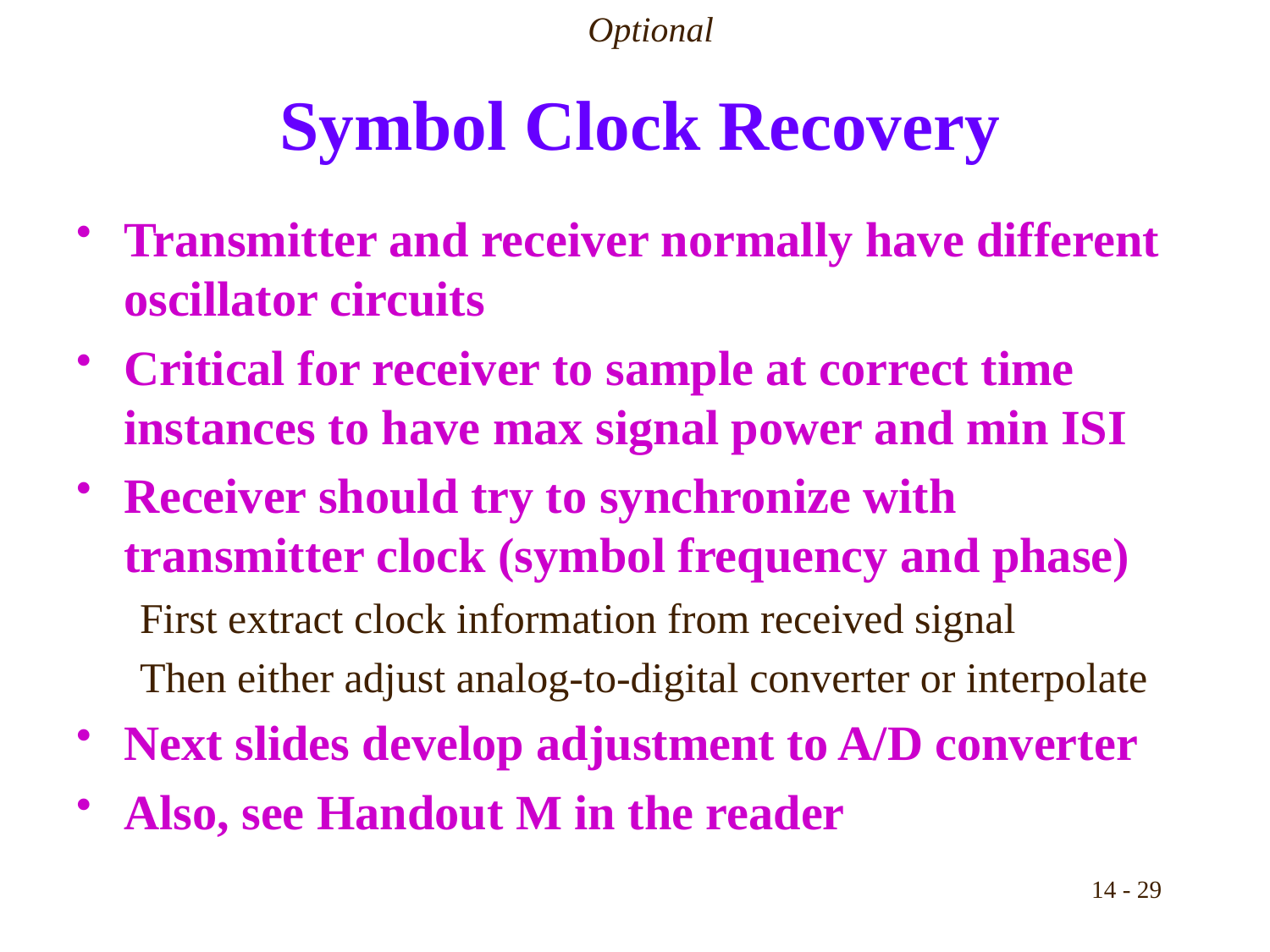

Optional
# Symbol Clock Recovery
Transmitter and receiver normally have different oscillator circuits
Critical for receiver to sample at correct time instances to have max signal power and min ISI
Receiver should try to synchronize with transmitter clock (symbol frequency and phase)
First extract clock information from received signal
Then either adjust analog-to-digital converter or interpolate
Next slides develop adjustment to A/D converter
Also, see Handout M in the reader
14 - 29